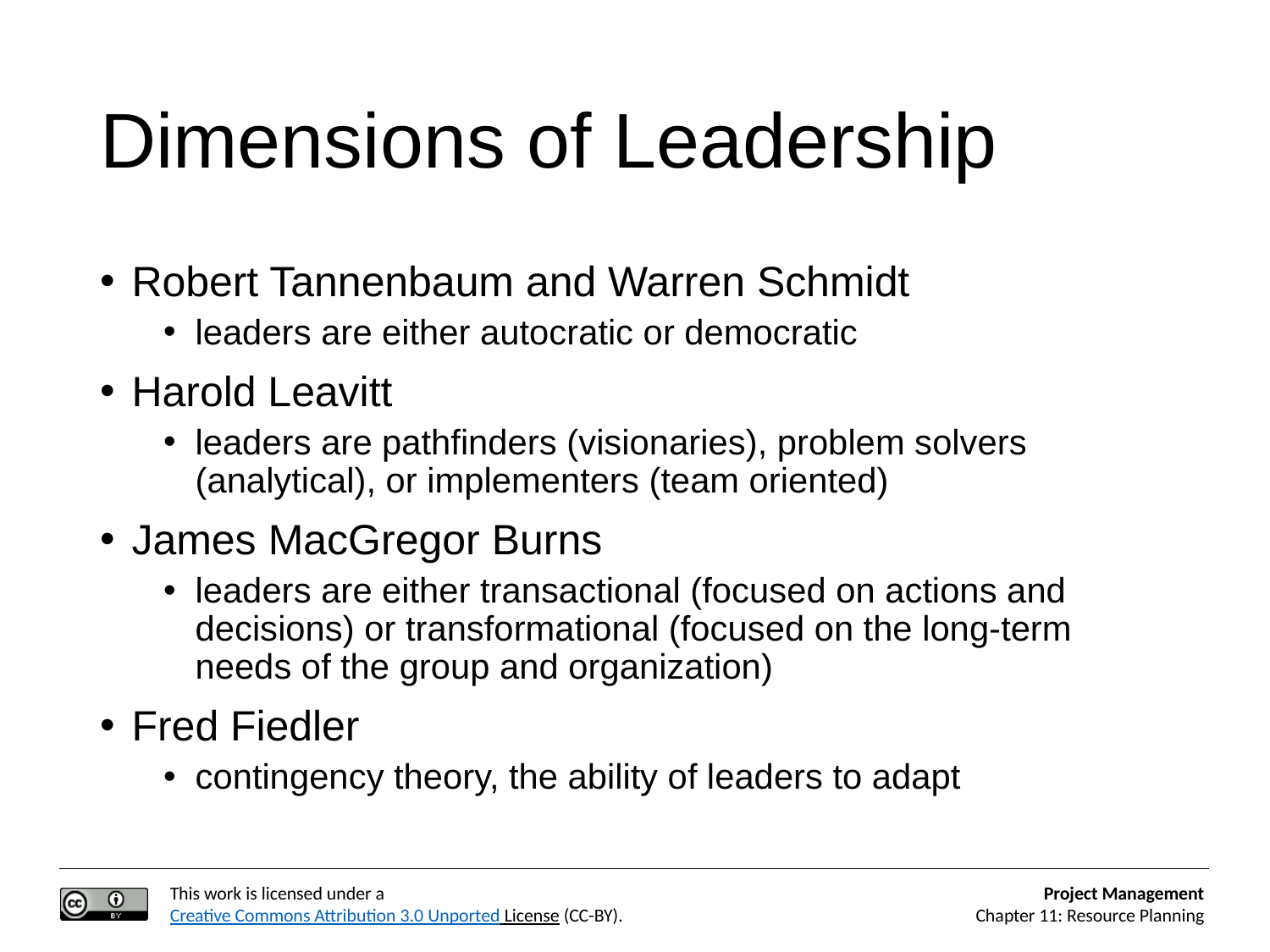

# Dimensions of Leadership
Robert Tannenbaum and Warren Schmidt
leaders are either autocratic or democratic
Harold Leavitt
leaders are pathfinders (visionaries), problem solvers (analytical), or implementers (team oriented)
James MacGregor Burns
leaders are either transactional (focused on actions and decisions) or transformational (focused on the long-term needs of the group and organization)
Fred Fiedler
contingency theory, the ability of leaders to adapt